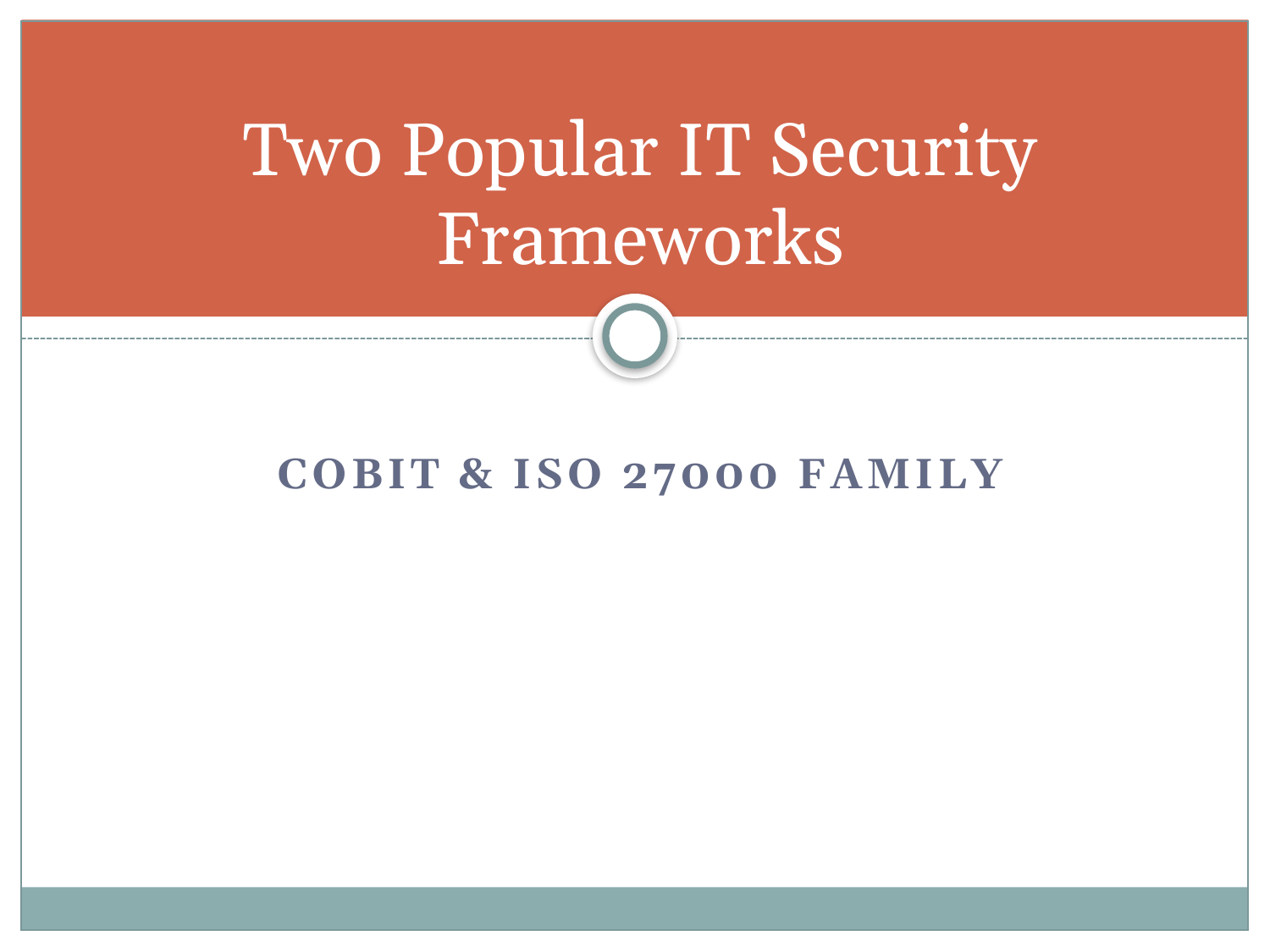

# Two Popular IT Security Frameworks

Cobit & ISO 27000 Family